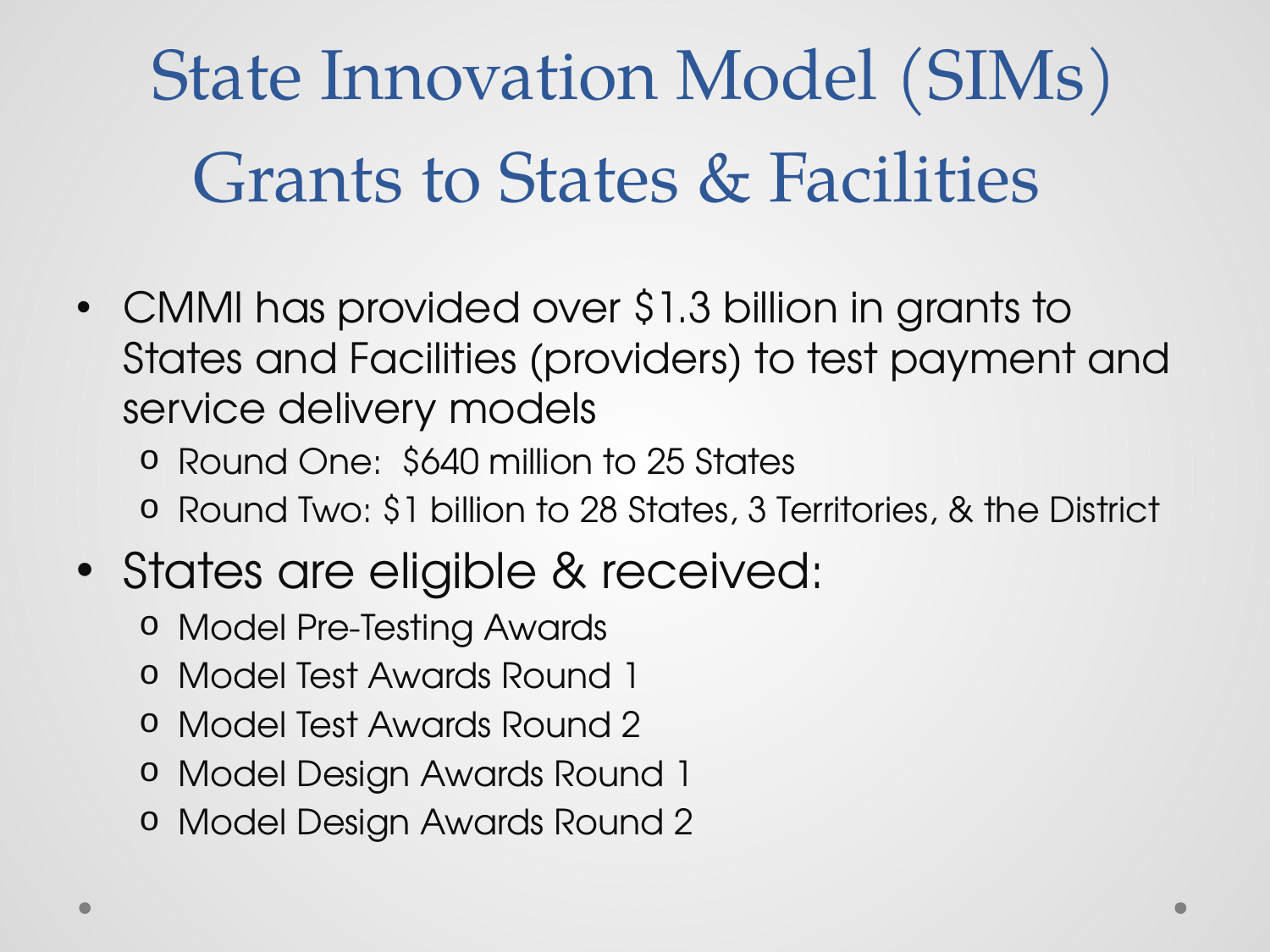

# State Innovation Model (SIMs) Grants to States & Facilities
CMMI has provided over $1.3 billion in grants to States and Facilities (providers) to test payment and service delivery models
Round One:  $640 million to 25 States
Round Two: $1 billion to 28 States, 3 Territories, & the District
States are eligible & received:
Model Pre-Testing Awards
Model Test Awards Round 1
Model Test Awards Round 2
Model Design Awards Round 1
Model Design Awards Round 2